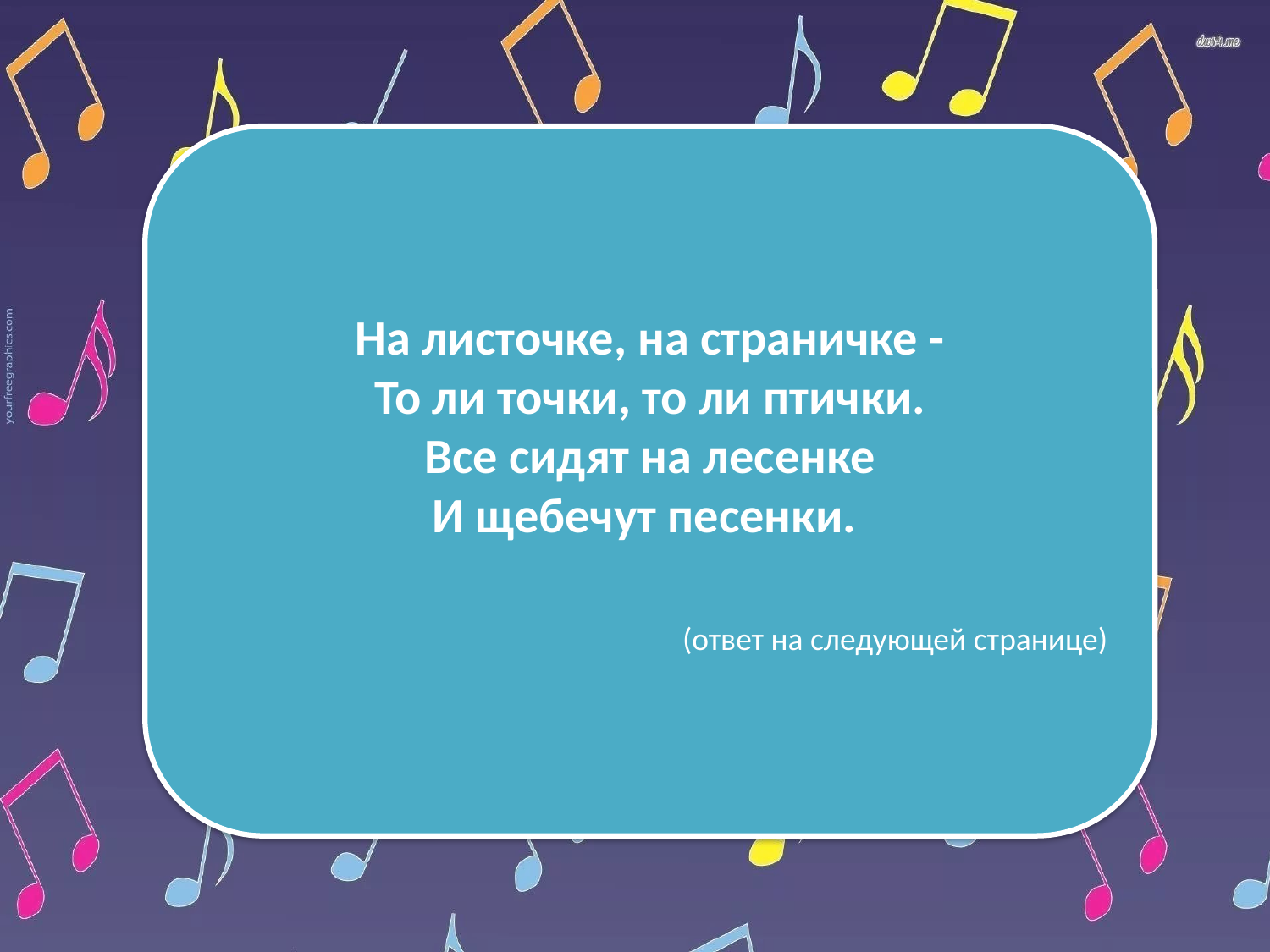

На листочке, на страничке -
То ли точки, то ли птички.
Все сидят на лесенке
И щебечут песенки.
(ответ на следующей странице)